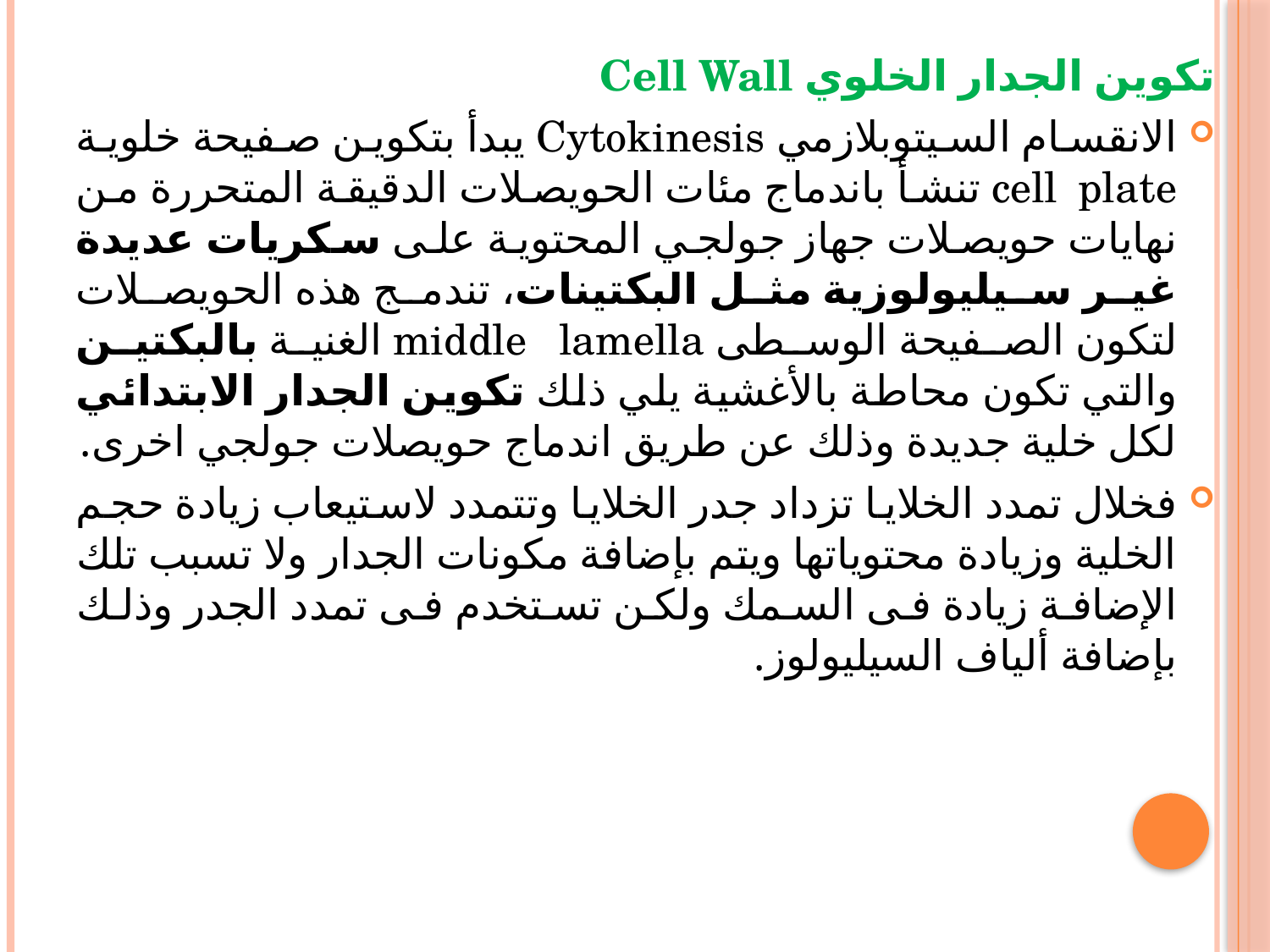

تكوين الجدار الخلوي Cell Wall
الانقسام السيتوبلازمي Cytokinesis يبدأ بتكوين صفيحة خلوية cell plate تنشأ باندماج مئات الحويصلات الدقيقة المتحررة من نهايات حويصلات جهاز جولجي المحتوية على سكريات عديدة غير سيليولوزية مثل البكتينات، تندمج هذه الحويصلات لتكون الصفيحة الوسطى middle lamella الغنية بالبكتين والتي تكون محاطة بالأغشية يلي ذلك تكوين الجدار الابتدائي لكل خلية جديدة وذلك عن طريق اندماج حويصلات جولجي اخرى.
فخلال تمدد الخلایا تزداد جدر الخلایا وتتمدد لاستیعاب زیادة حجم الخلیة وزیادة محتویاتھا ویتم بإضافة مكونات الجدار ولا تسبب تلك الإضافة زیادة فى السمك ولكن تستخدم فى تمدد الجدر وذلك بإضافة ألیاف السيليولوز.